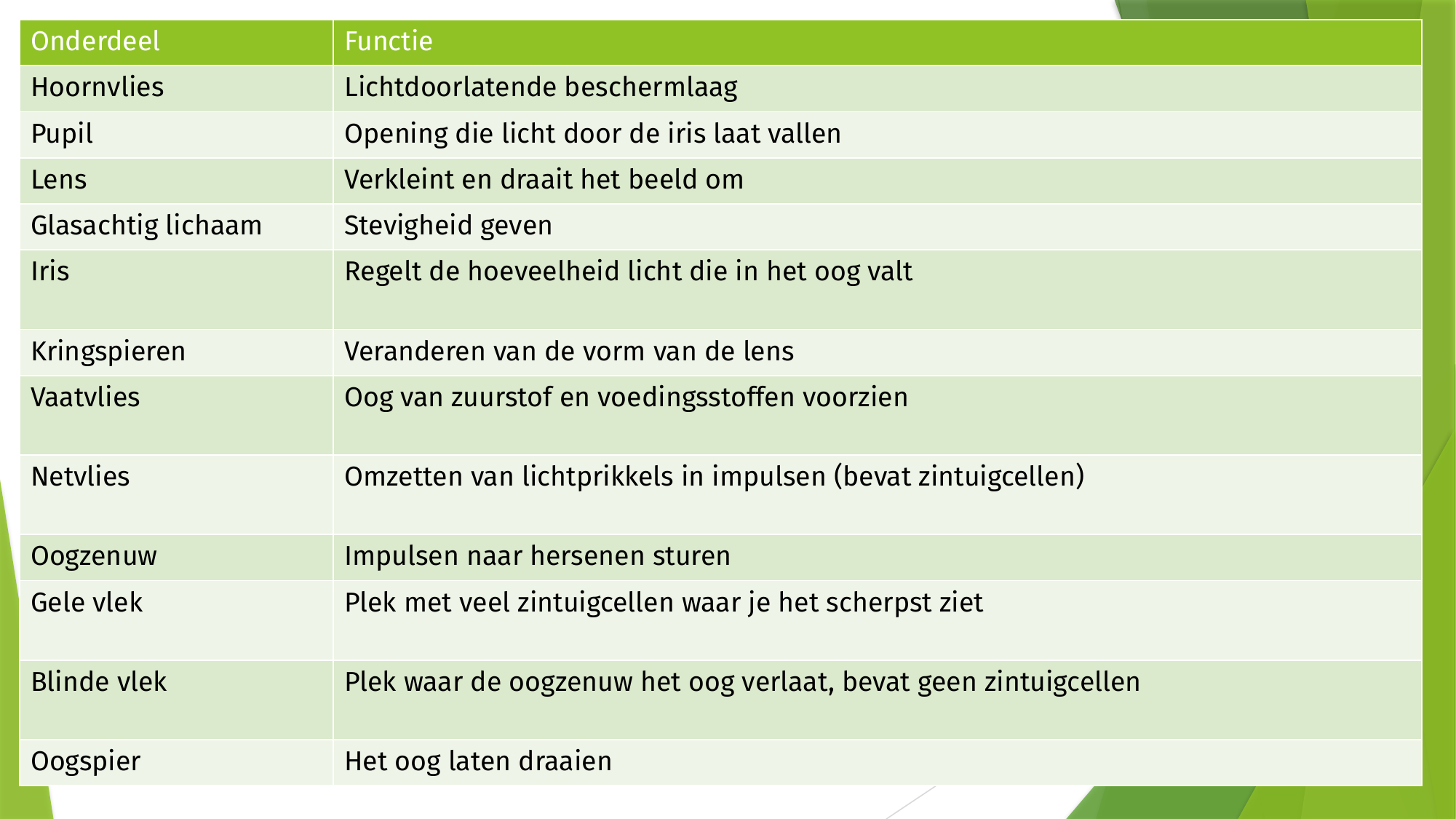

| Onderdeel | Functie |
| --- | --- |
| Hoornvlies | Lichtdoorlatende beschermlaag |
| Pupil | Opening die licht door de iris laat vallen |
| Lens | Verkleint en draait het beeld om |
| Glasachtig lichaam | Stevigheid geven |
| Iris | Regelt de hoeveelheid licht die in het oog valt |
| Kringspieren | Veranderen van de vorm van de lens |
| Vaatvlies | Oog van zuurstof en voedingsstoffen voorzien |
| Netvlies | Omzetten van lichtprikkels in impulsen (bevat zintuigcellen) |
| Oogzenuw | Impulsen naar hersenen sturen |
| Gele vlek | Plek met veel zintuigcellen waar je het scherpst ziet |
| Blinde vlek | Plek waar de oogzenuw het oog verlaat, bevat geen zintuigcellen |
| Oogspier | Het oog laten draaien |